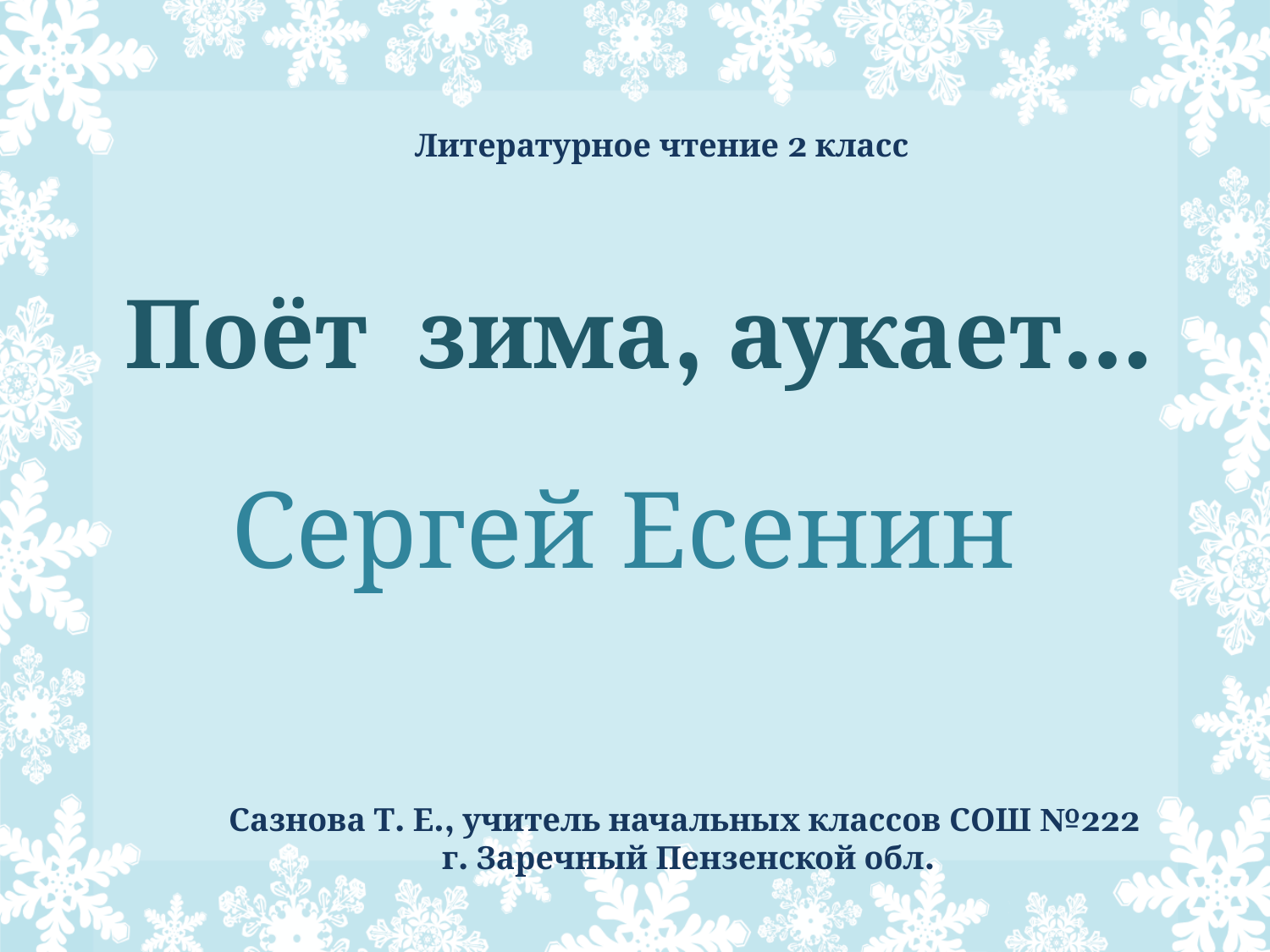

Литературное чтение 2 класс
# Поёт  зима, аукает…
Сергей Есенин
Сазнова Т. Е., учитель начальных классов СОШ №222
 г. Заречный Пензенской обл.